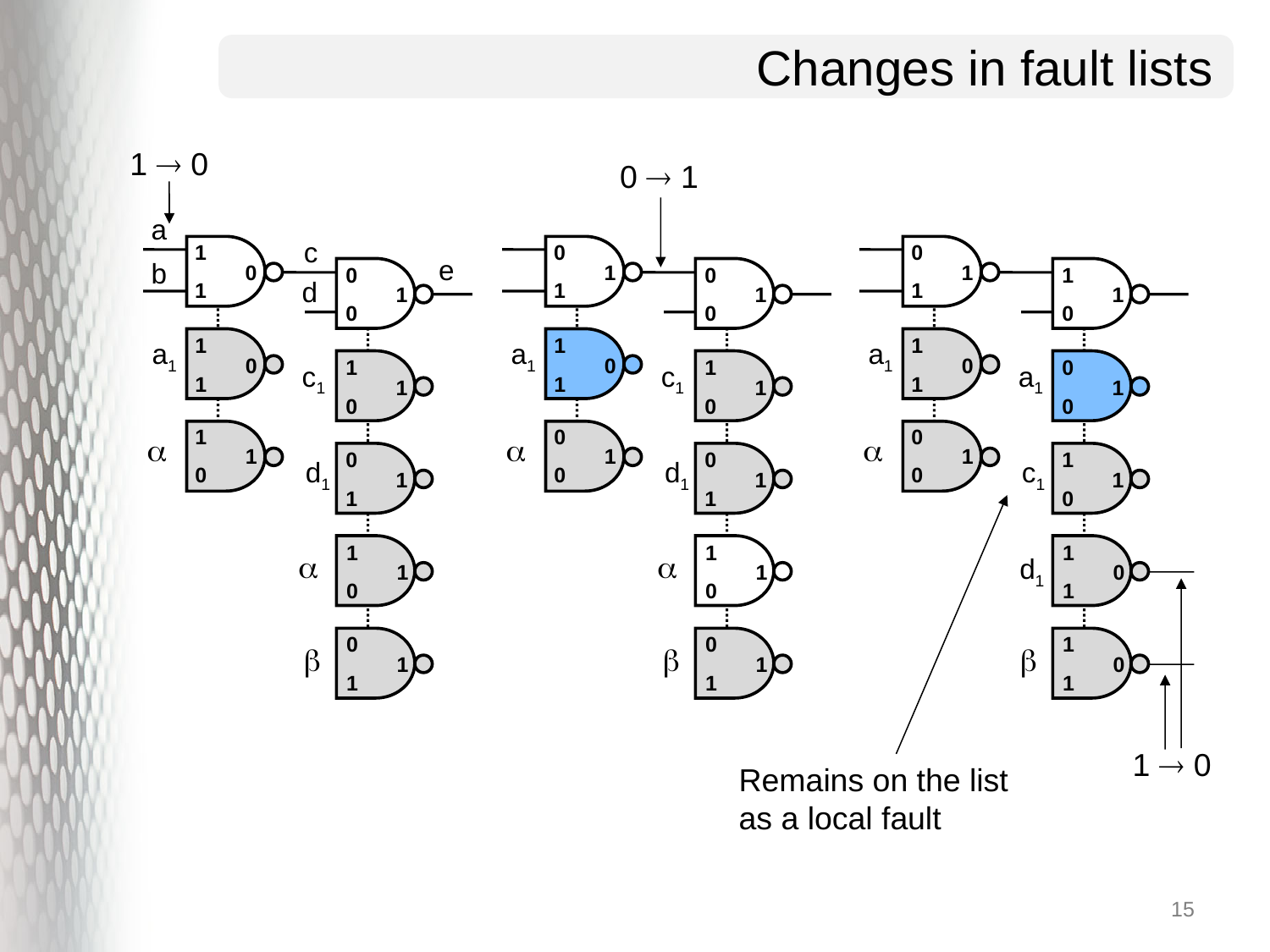

# Changes in fault lists
1 → 0
0 → 1

a
c
1
0
1

e
b

0
1
0

d

1
0
1

a1
1
1
0

c1
1
1
0

α
0
1
1

d1
1
1
0

α
0
1
1

β
0
1
1

0
1
0

1
0
1

a1
1
1
0

c1
0
1
0

α
α
0
1
1

d1
1
1
0

α
0
1
1

β
0
1
1

1
1
0

1
0
1

a1
0
1
0

a1
0
1
0

1
1
0

c1
1
0
1

d1
1
0
1

β

1 → 0
Remains on the list as a local fault